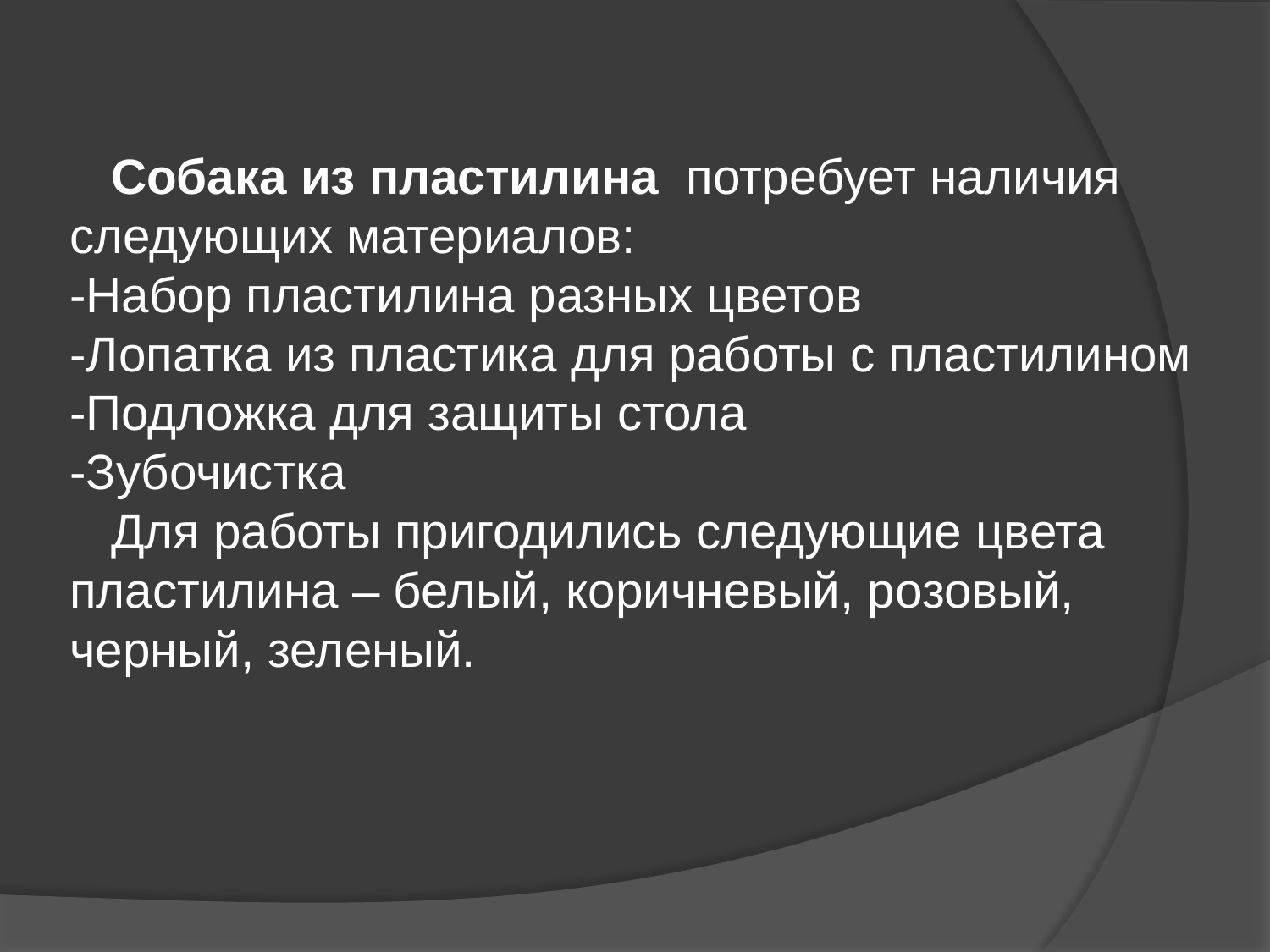

# Собака из пластилина  потребует наличия следующих материалов: -Набор пластилина разных цветов -Лопатка из пластика для работы с пластилином -Подложка для защиты стола -Зубочистка Для работы пригодились следующие цвета пластилина – белый, коричневый, розовый, черный, зеленый.